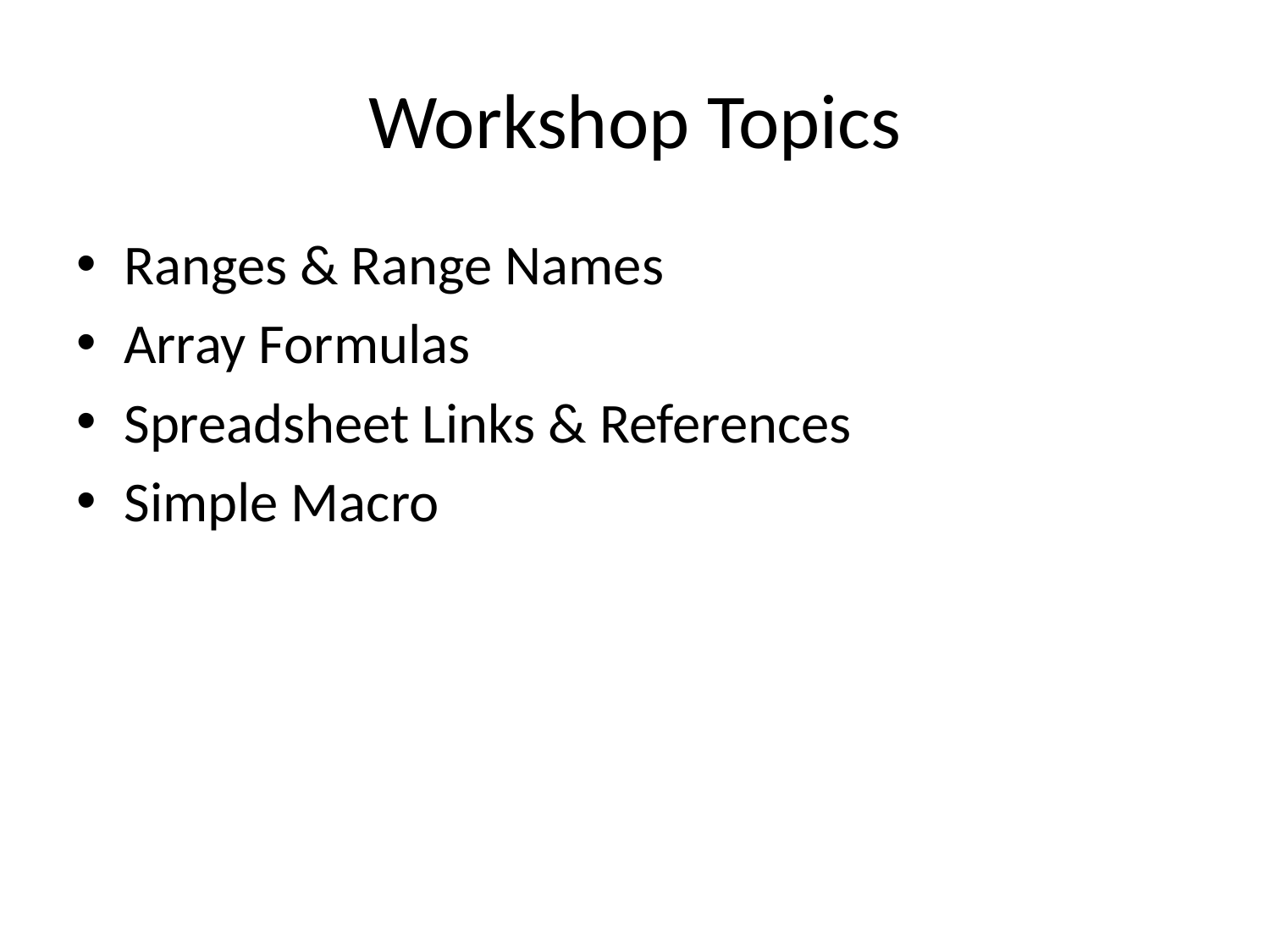

# Workshop Topics
Ranges & Range Names
Array Formulas
Spreadsheet Links & References
Simple Macro